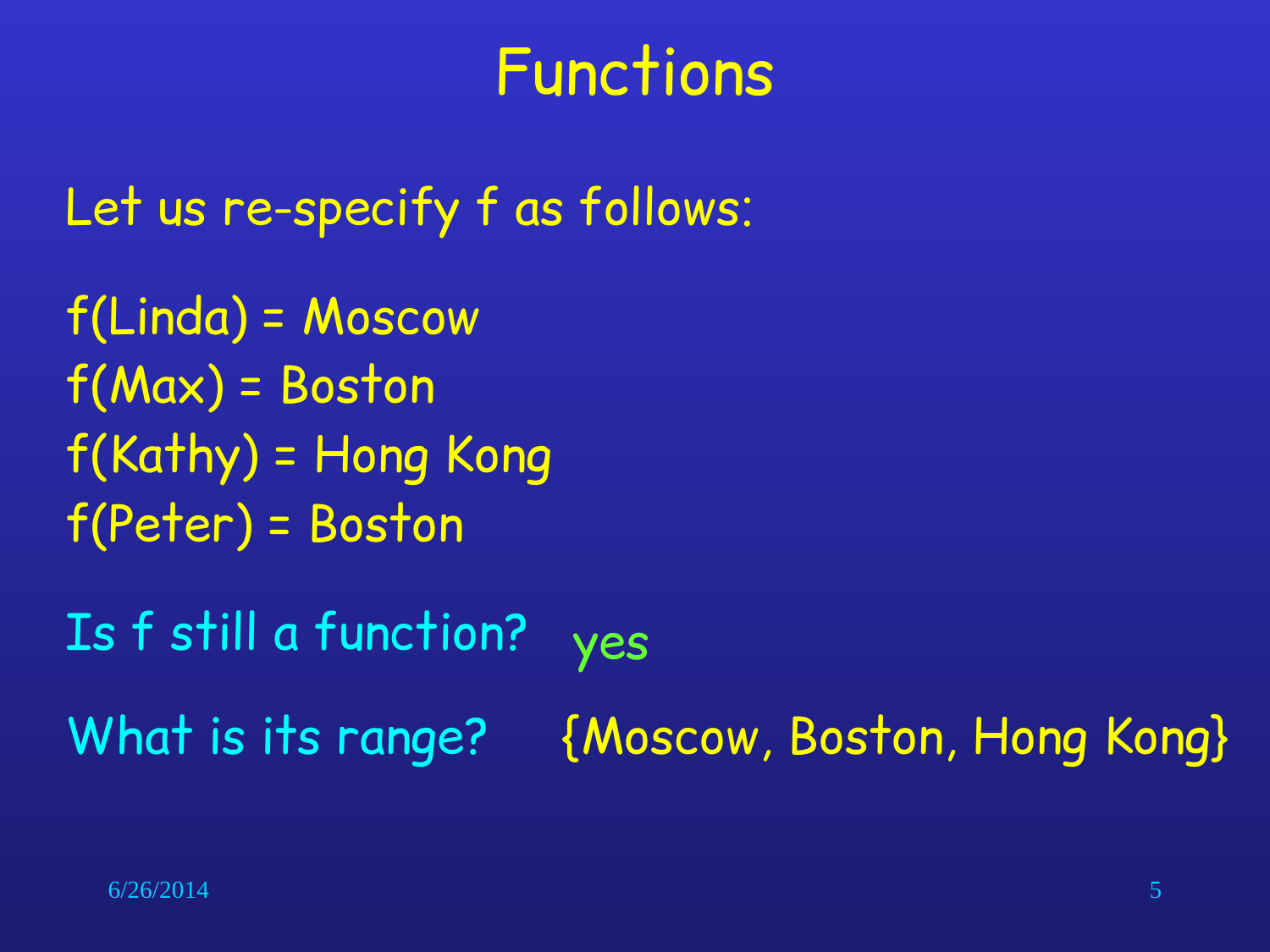

# Functions
Let us re-specify f as follows:

f(Linda) = Moscow
f(Max) = Boston
f(Kathy) = Hong Kong
f(Peter) = Boston

Is f still a function?

yes
What is its range?
{Moscow, Boston, Hong Kong}
6/26/2014
5